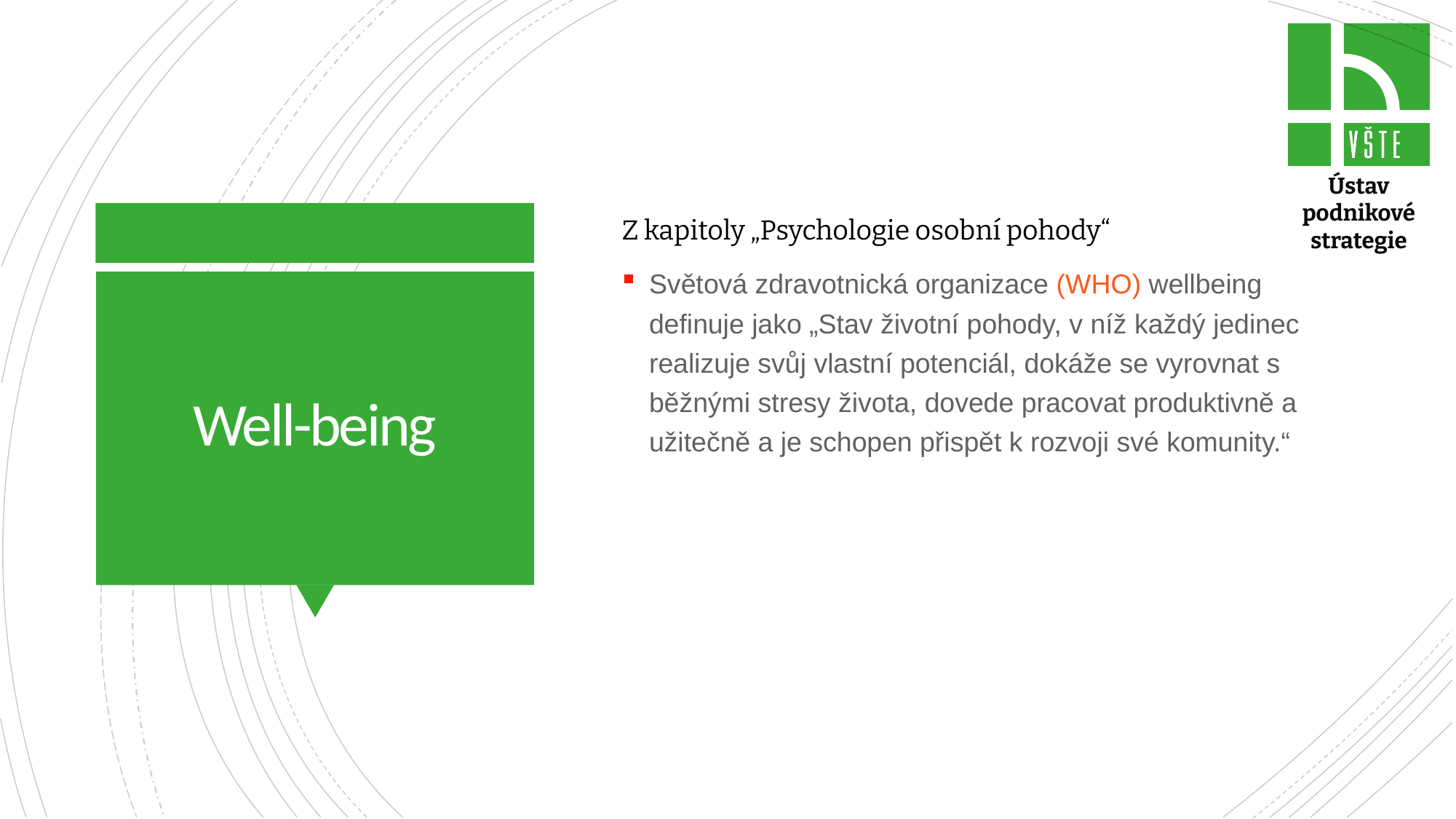

Z kapitoly „Psychologie osobní pohody“
Světová zdravotnická organizace (WHO) wellbeing definuje jako „Stav životní pohody, v níž každý jedinec realizuje svůj vlastní potenciál, dokáže se vyrovnat s běžnými stresy života, dovede pracovat produktivně a užitečně a je schopen přispět k rozvoji své komunity.“

# Well-being